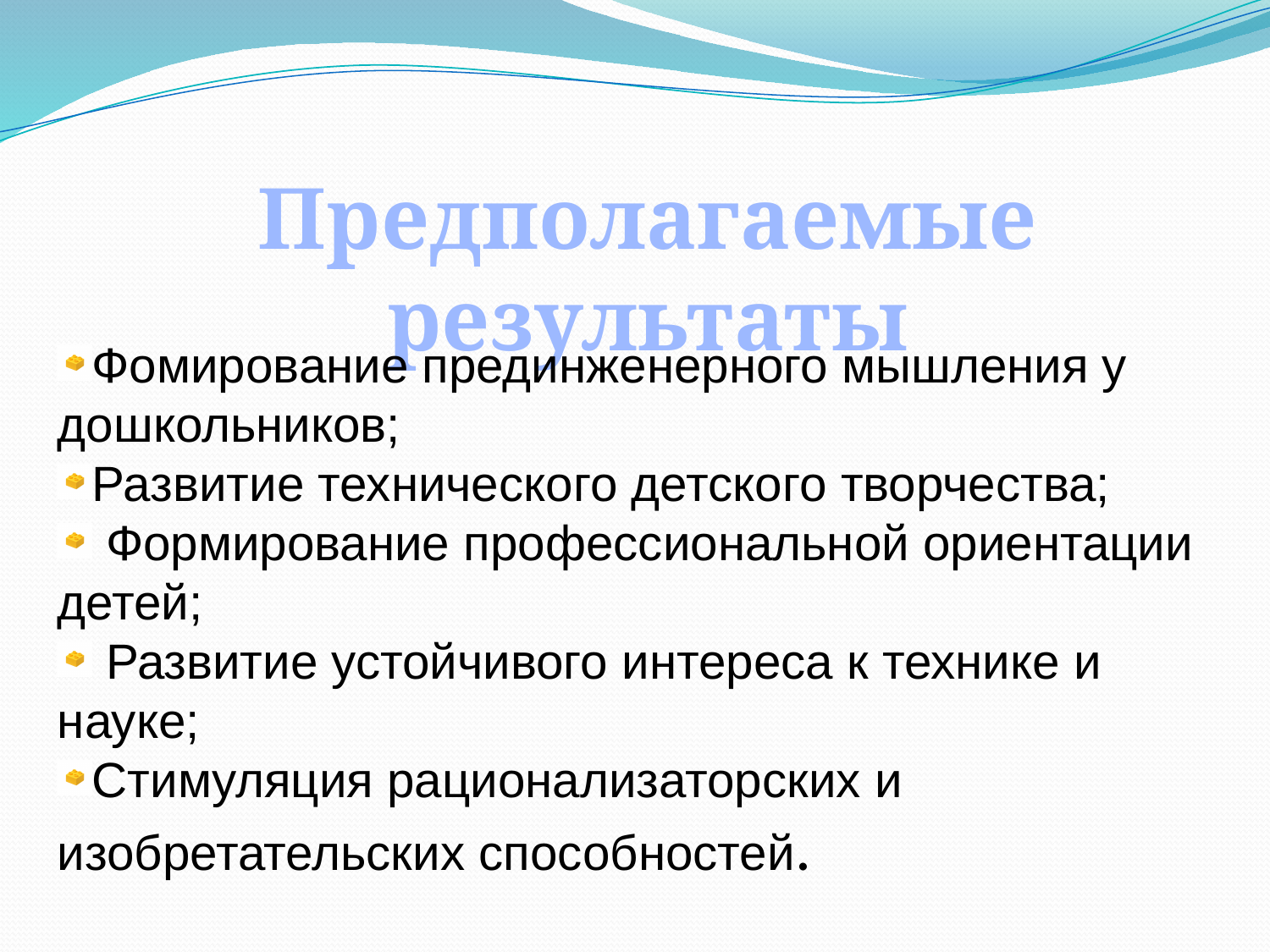

Предполагаемые результаты
Фомирование прединженерного мышления у дошкольников;
Развитие технического детского творчества;
 Формирование профессиональной ориентации детей;
 Развитие устойчивого интереса к технике и науке;
Стимуляция рационализаторских и изобретательских способностей.